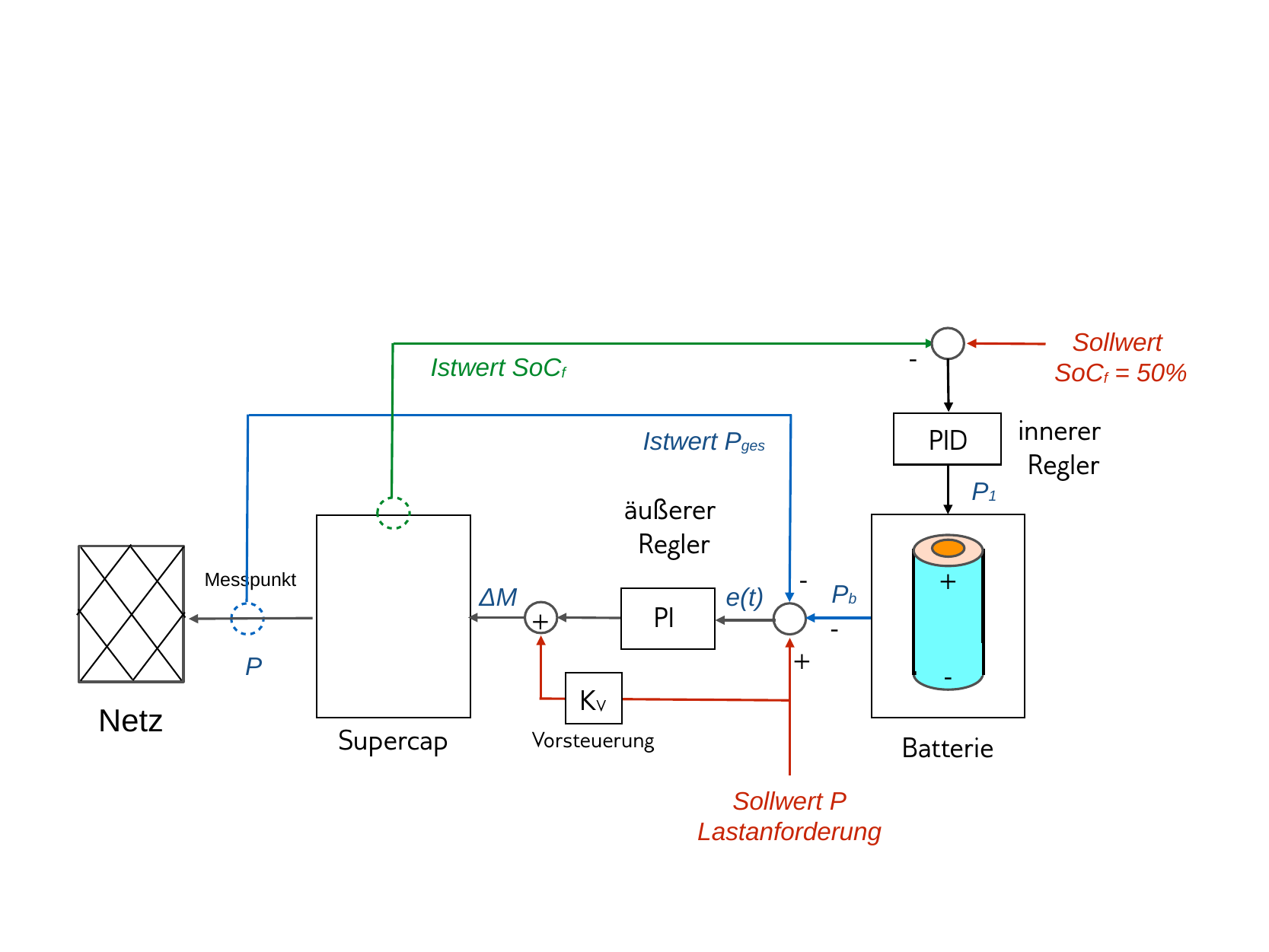

Sollwert
SoCf = 50%

-

Istwert SoCf

innerer
Regler
PID

Istwert Pges

P1
äußerer
Regler

+

-

-
Messpunkt
Pb
ΔM
e(t)

PI
+

-

+

P

KV
Netz

Vorsteuerung
Supercap
Batterie
Sollwert P
Lastanforderung